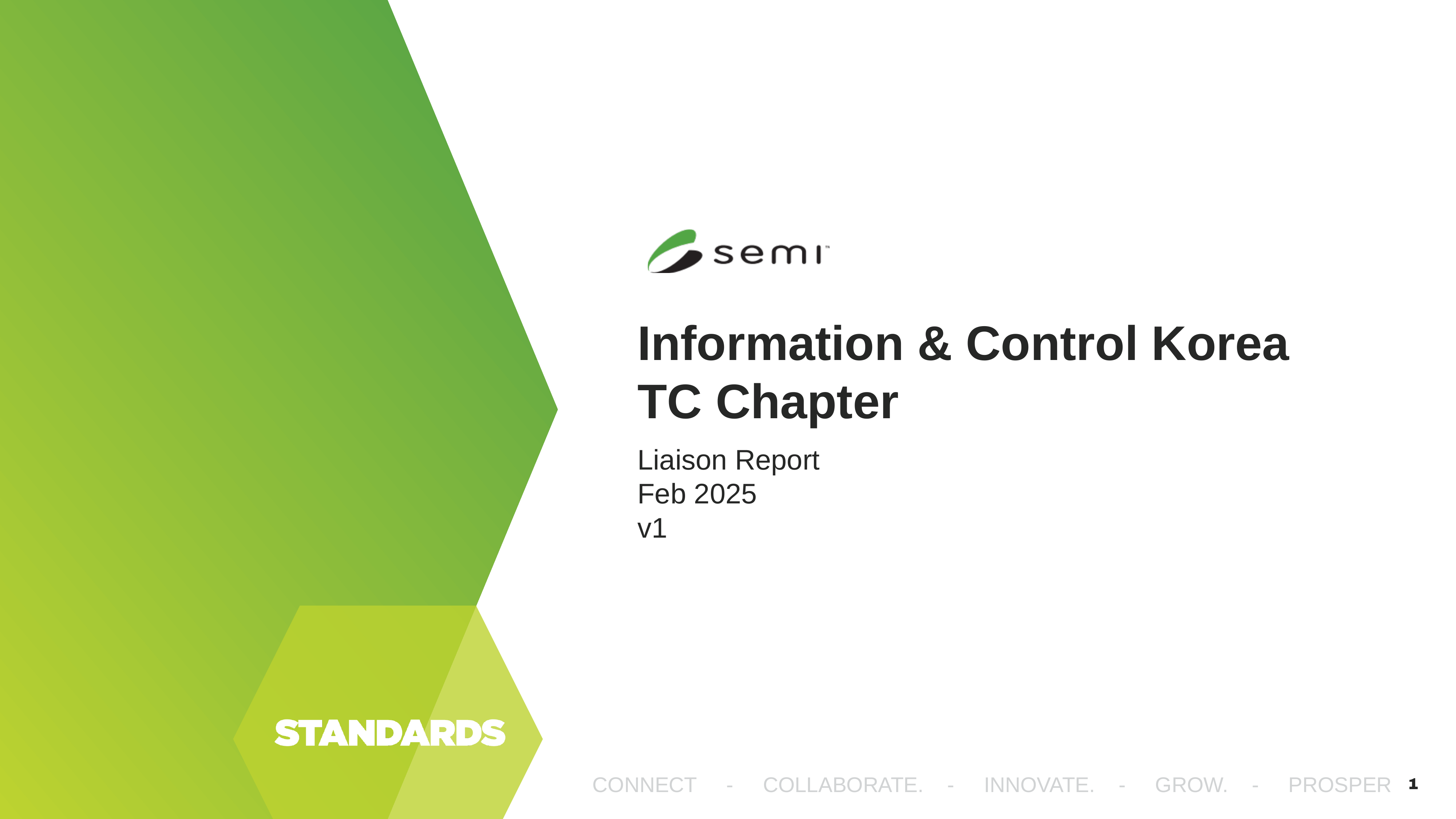

# Information & Control Korea TC Chapter
Liaison Report
Feb 2025
v1